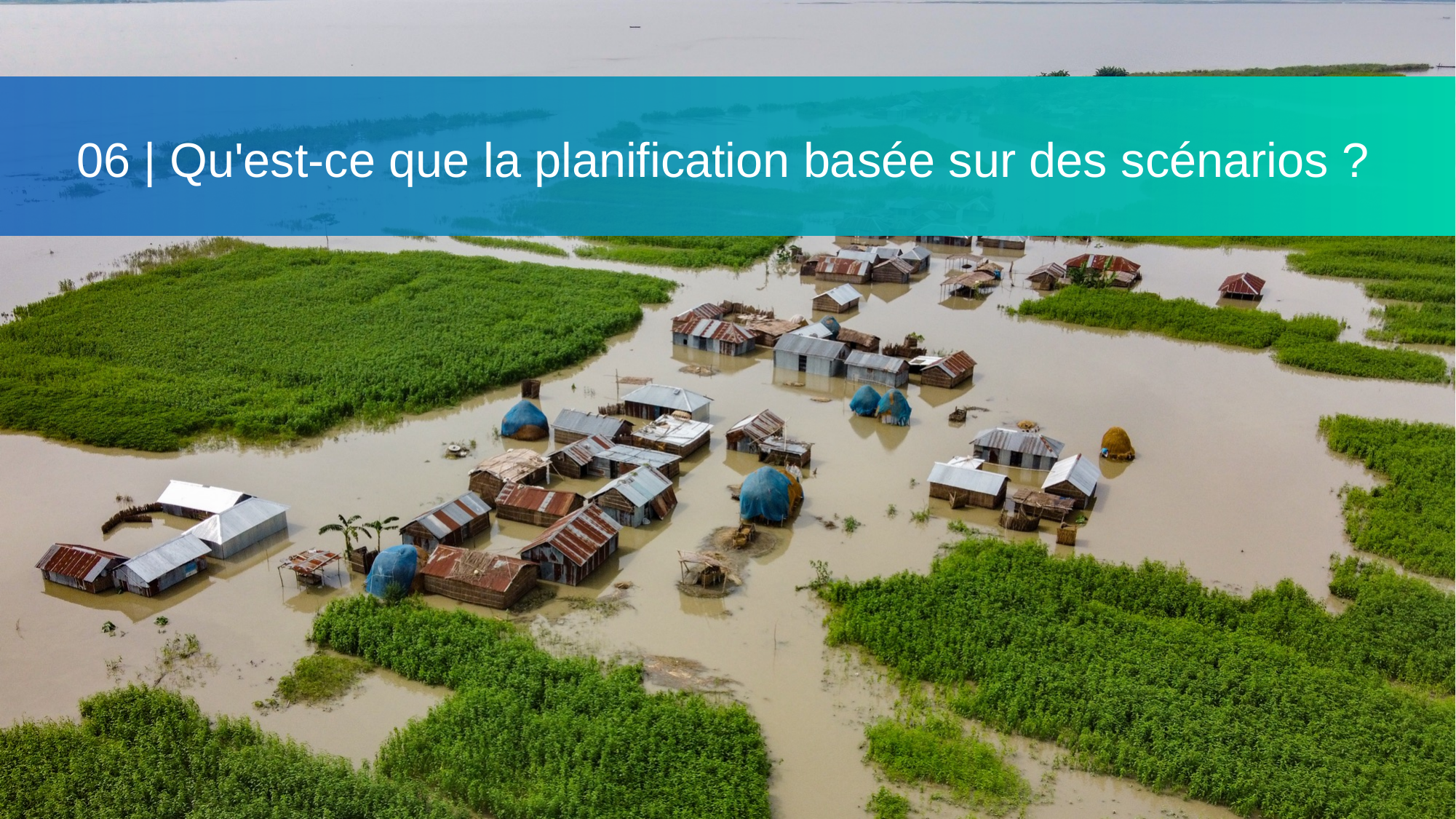

06 | Qu'est-ce que la planification basée sur des scénarios ?